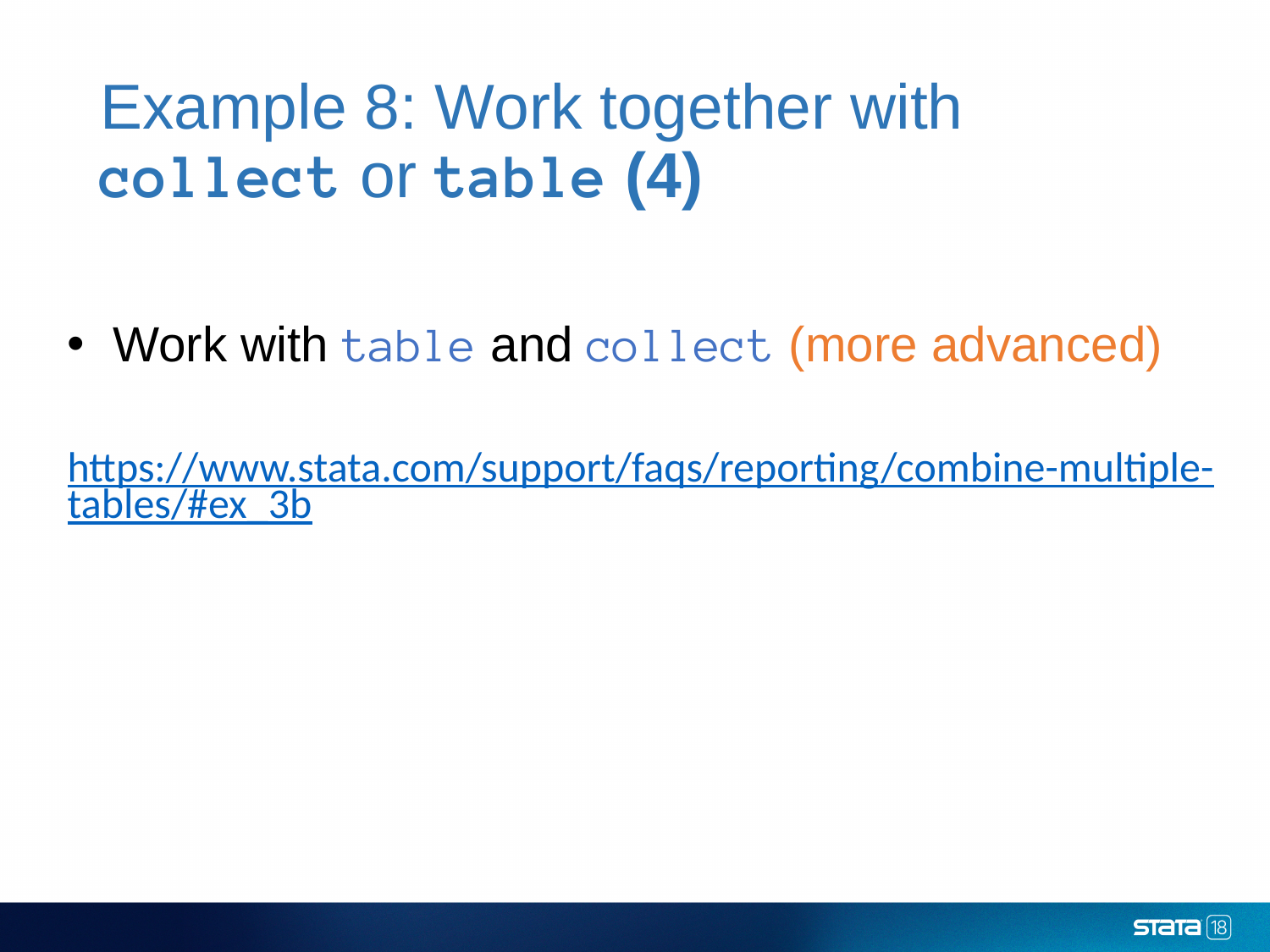

# Example 8: Work together with collect or table (4)

 Work with table and collect (more advanced)

https://www.stata.com/support/faqs/reporting/combine-multiple-tables/#ex_3b